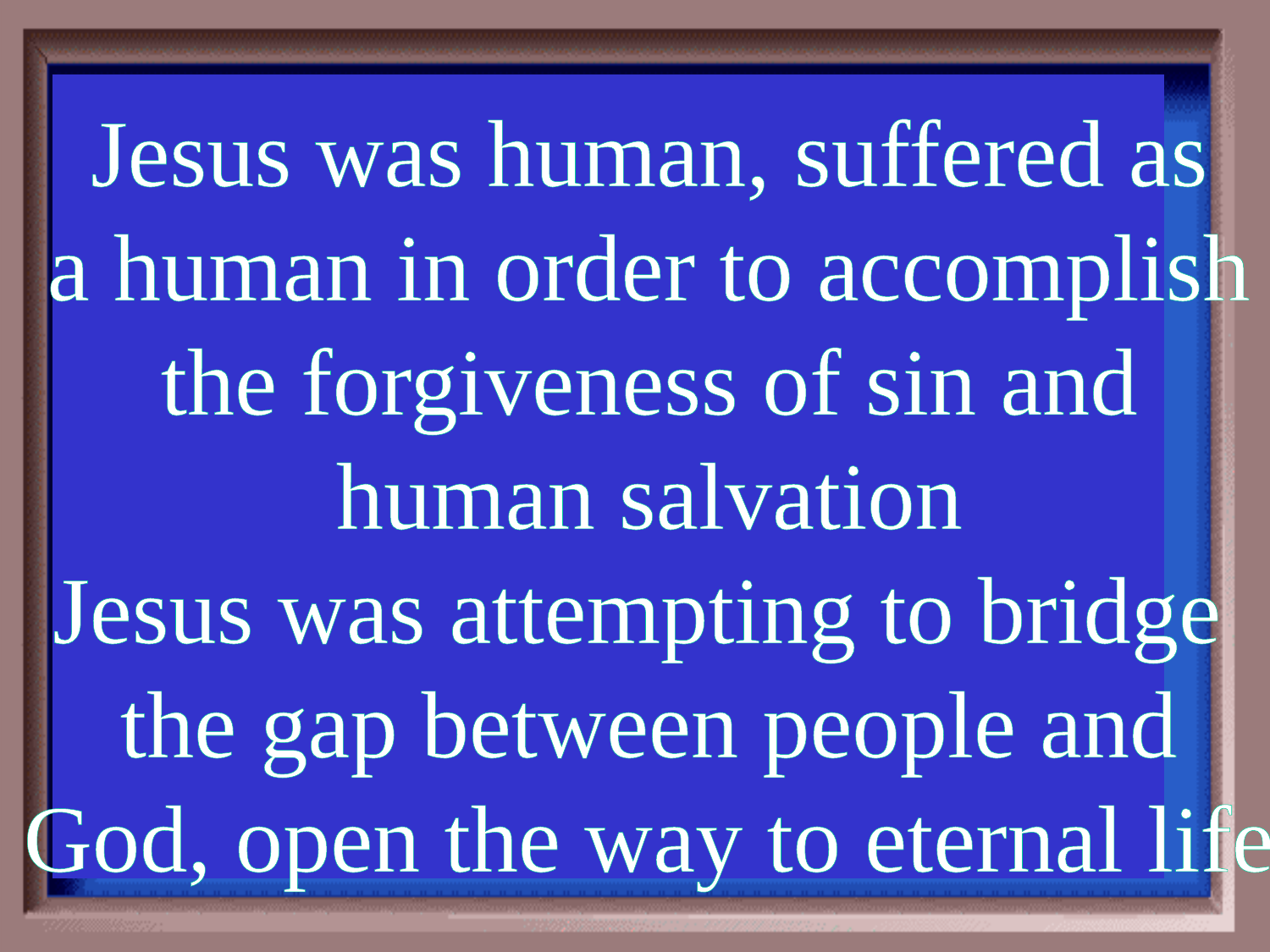

Category #2 $400 Question

Jesus was human, suffered as
a human in order to accomplish
the forgiveness of sin and
human salvation
Jesus was attempting to bridge
the gap between people and
God, open the way to eternal life